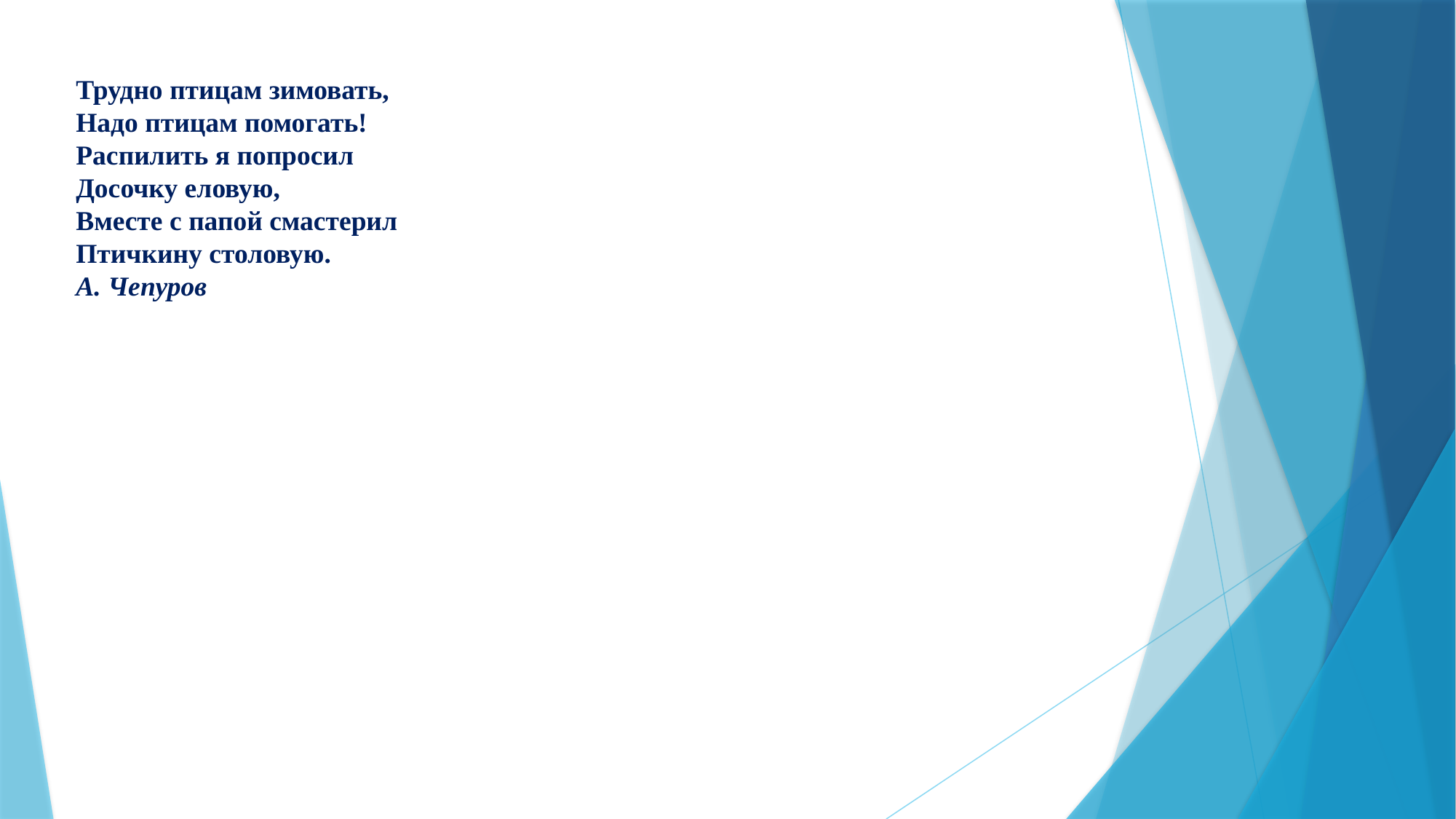

Трудно птицам зимовать, 
Надо птицам помогать! 
Распилить я попросил 
Досочку еловую, 
Вместе с папой смастерил 
Птичкину столовую. 
А. Чепуров